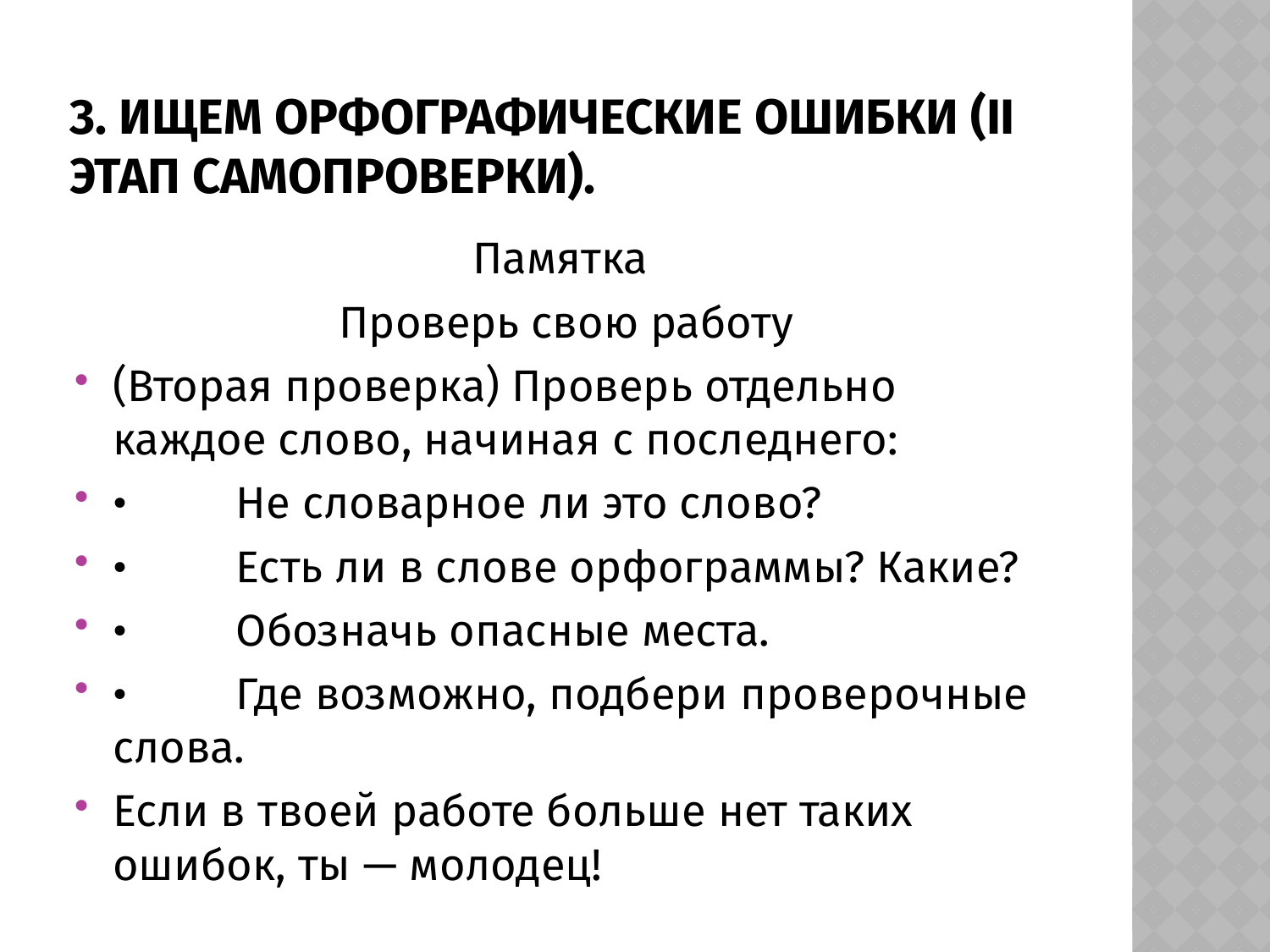

# 3. Ищем орфографические ошибки (II этап самопроверки).
Памятка
Проверь свою работу
(Вторая проверка) Проверь отдельно каждое слово, начиная с последнего:
•	Не словарное ли это слово?
•	Есть ли в слове орфограммы? Какие?
•	Обозначь опасные места.
•	Где возможно, подбери проверочные слова.
Если в твоей работе больше нет таких ошибок, ты — молодец!